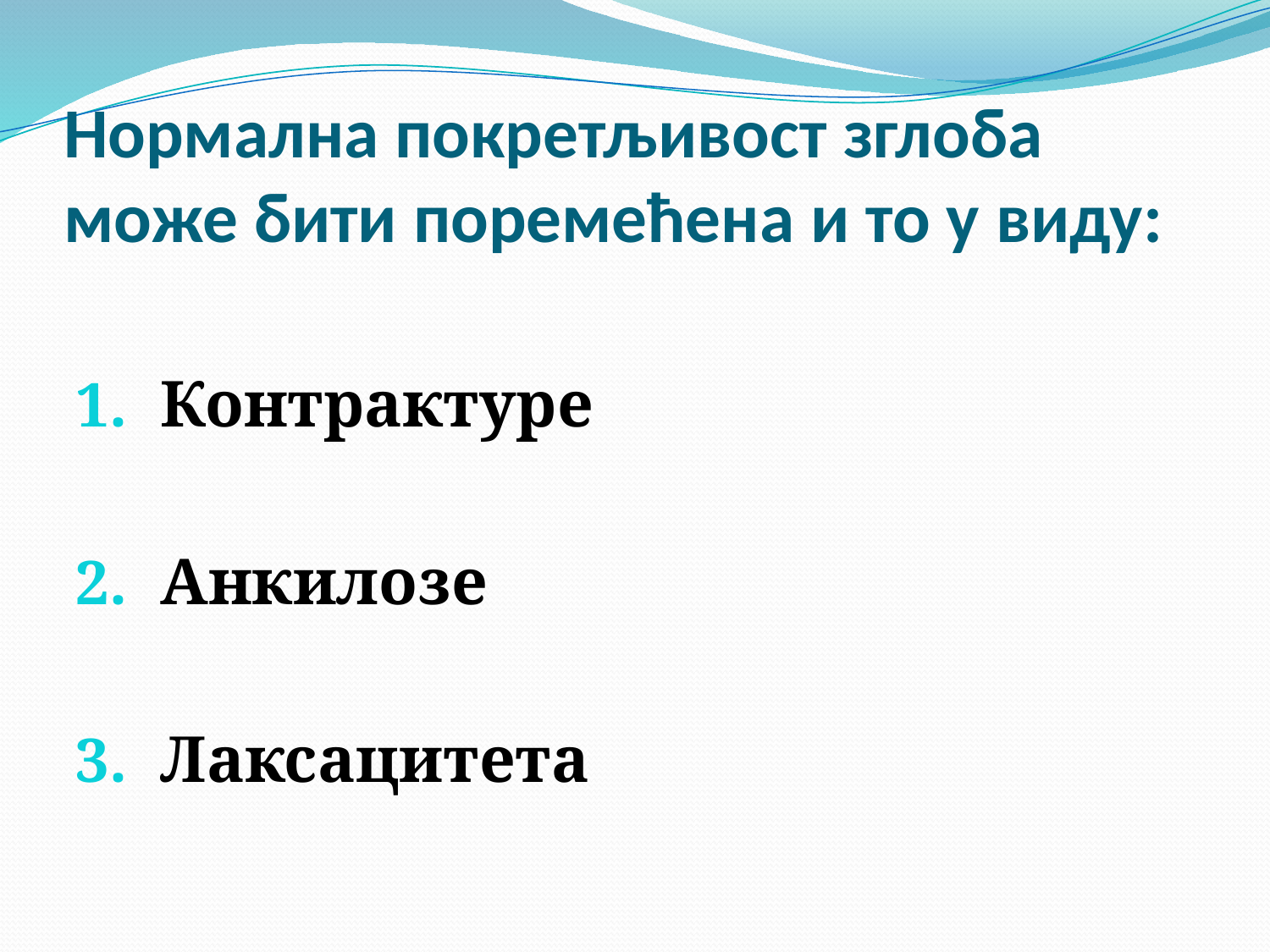

# Нормална покретљивост зглоба може бити поремећена и то у виду:
Контрактуре

Анкилозе

Лаксацитета